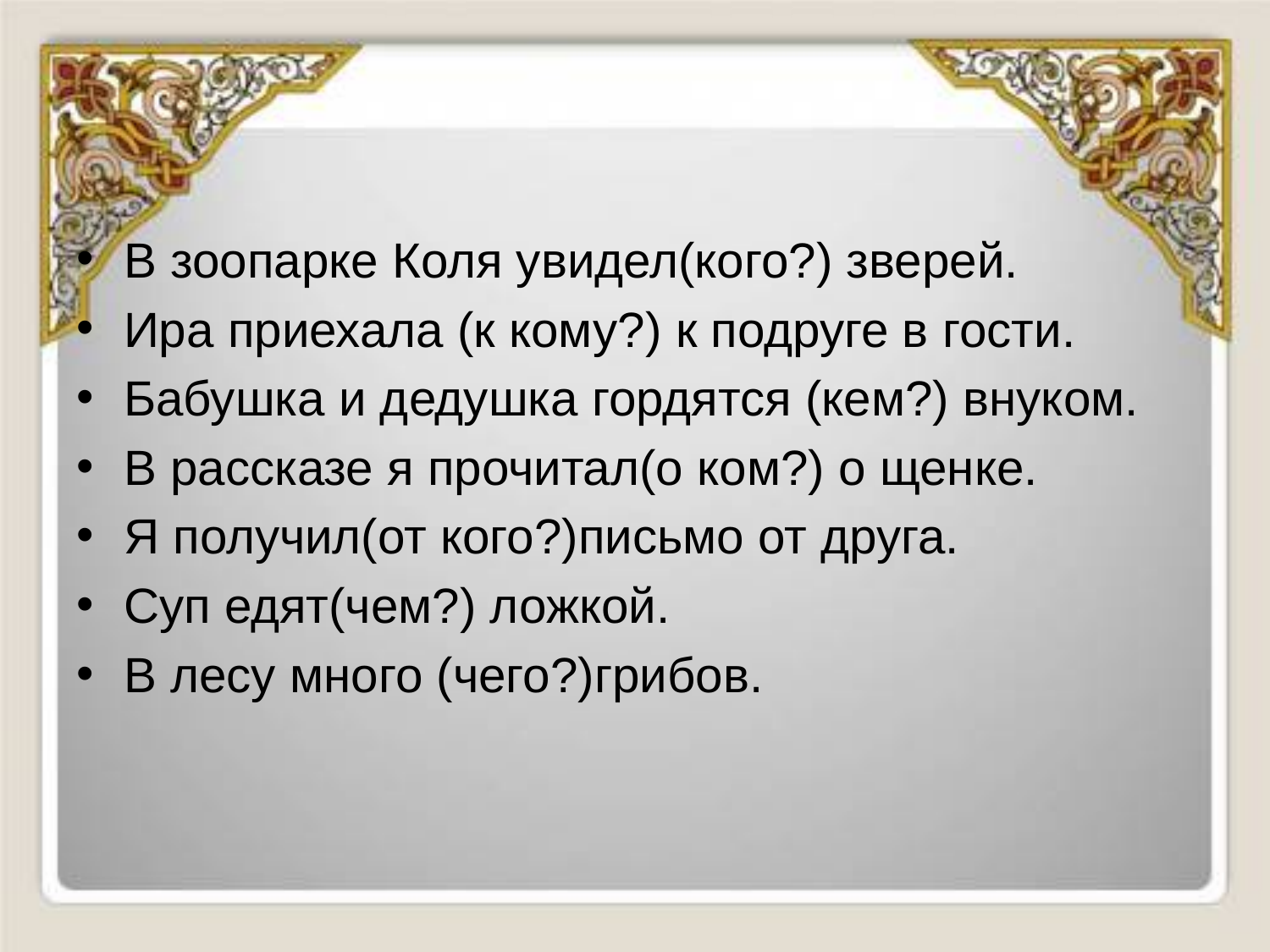

#
В зоопарке Коля увидел(кого?) зверей.
Ира приехала (к кому?) к подруге в гости.
Бабушка и дедушка гордятся (кем?) внуком.
В рассказе я прочитал(о ком?) о щенке.
Я получил(от кого?)письмо от друга.
Суп едят(чем?) ложкой.
В лесу много (чего?)грибов.